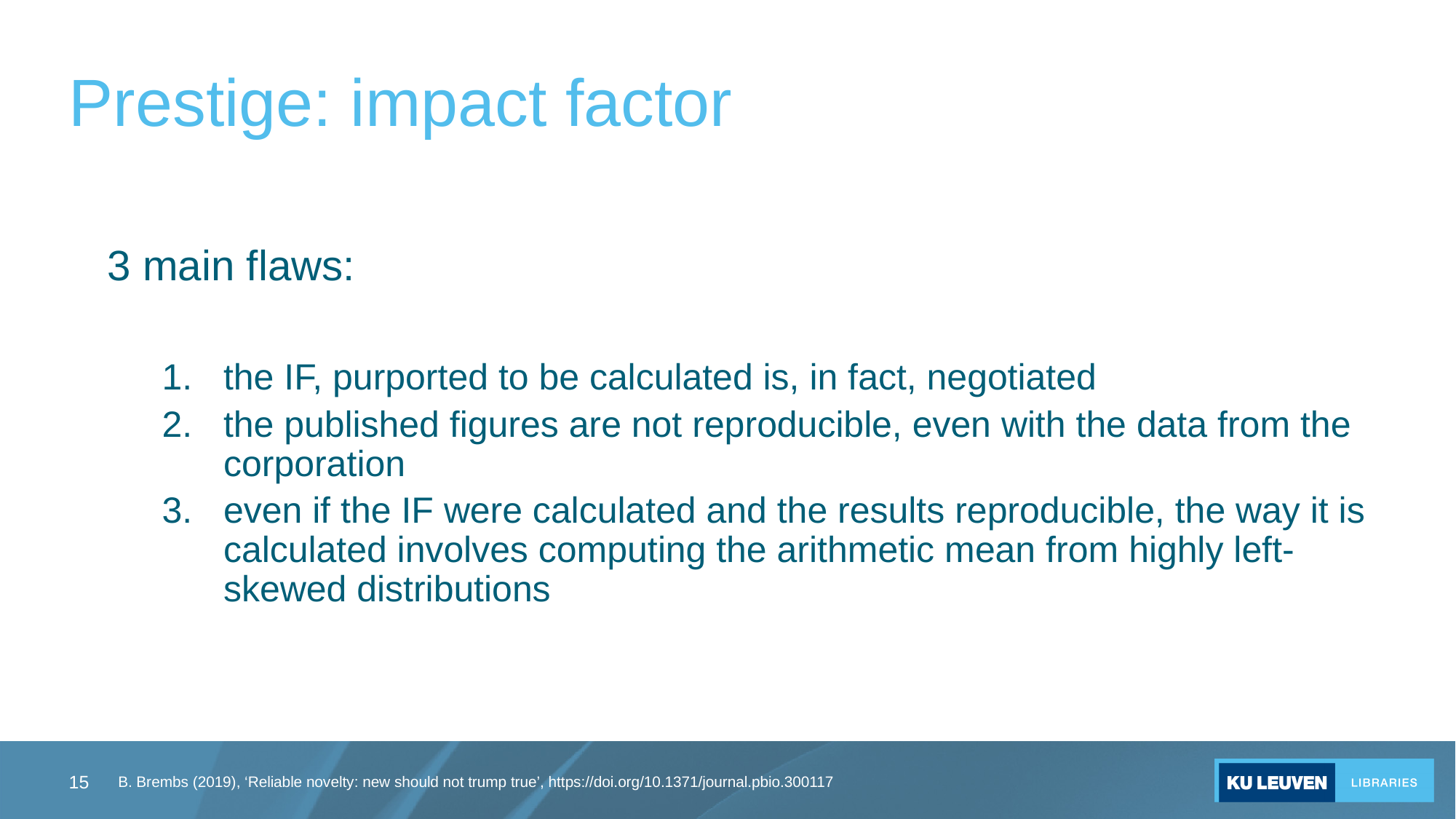

# Prestige: impact factor
3 main flaws:

the IF, purported to be calculated is, in fact, negotiated
the published figures are not reproducible, even with the data from the corporation
even if the IF were calculated and the results reproducible, the way it is calculated involves computing the arithmetic mean from highly left-skewed distributions
15
B. Brembs (2019), ‘Reliable novelty: new should not trump true’, https://doi.org/10.1371/journal.pbio.300117